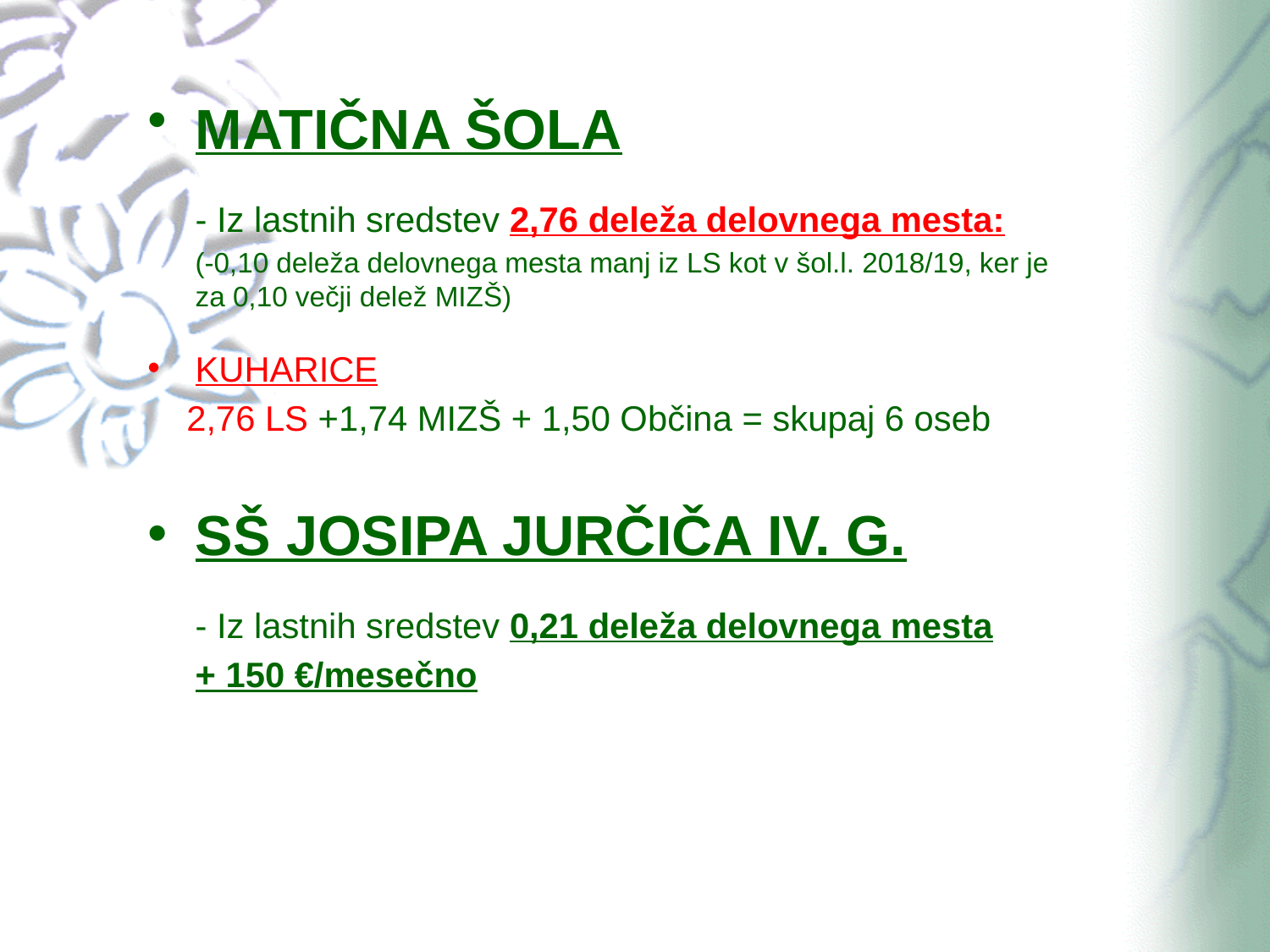

MATIČNA ŠOLA

	- Iz lastnih sredstev 2,76 deleža delovnega mesta:
	(-0,10 deleža delovnega mesta manj iz LS kot v šol.l. 2018/19, ker je za 0,10 večji delež MIZŠ)

KUHARICE
    2,76 LS +1,74 MIZŠ + 1,50 Občina = skupaj 6 oseb

SŠ JOSIPA JURČIČA IV. G.

	- Iz lastnih sredstev 0,21 deleža delovnega mesta
	+ 150 €/mesečno